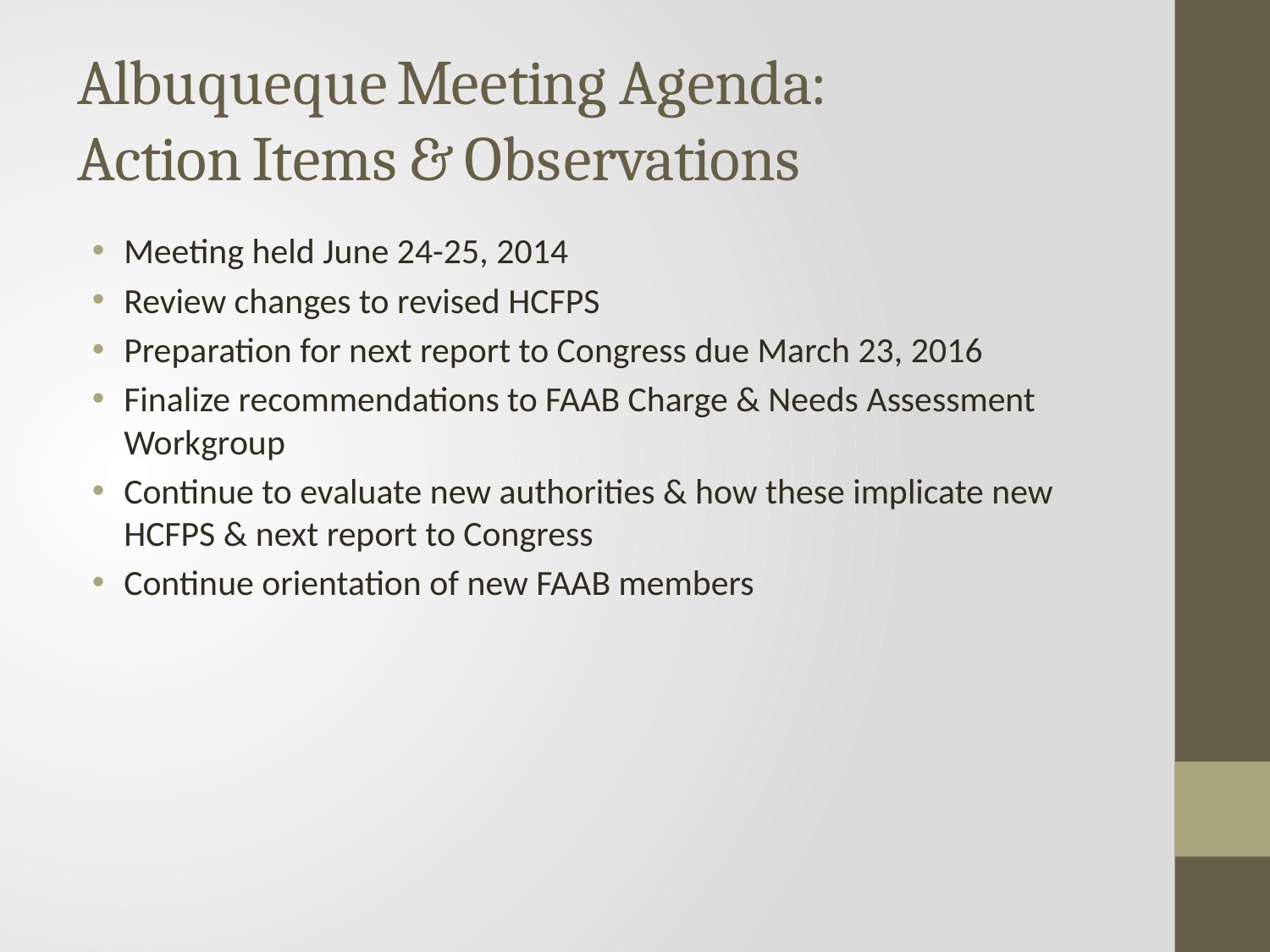

# Albuqueque Meeting Agenda: Action Items & Observations
Meeting held June 24-25, 2014
Review changes to revised HCFPS
Preparation for next report to Congress due March 23, 2016
Finalize recommendations to FAAB Charge & Needs Assessment Workgroup
Continue to evaluate new authorities & how these implicate new HCFPS & next report to Congress
Continue orientation of new FAAB members